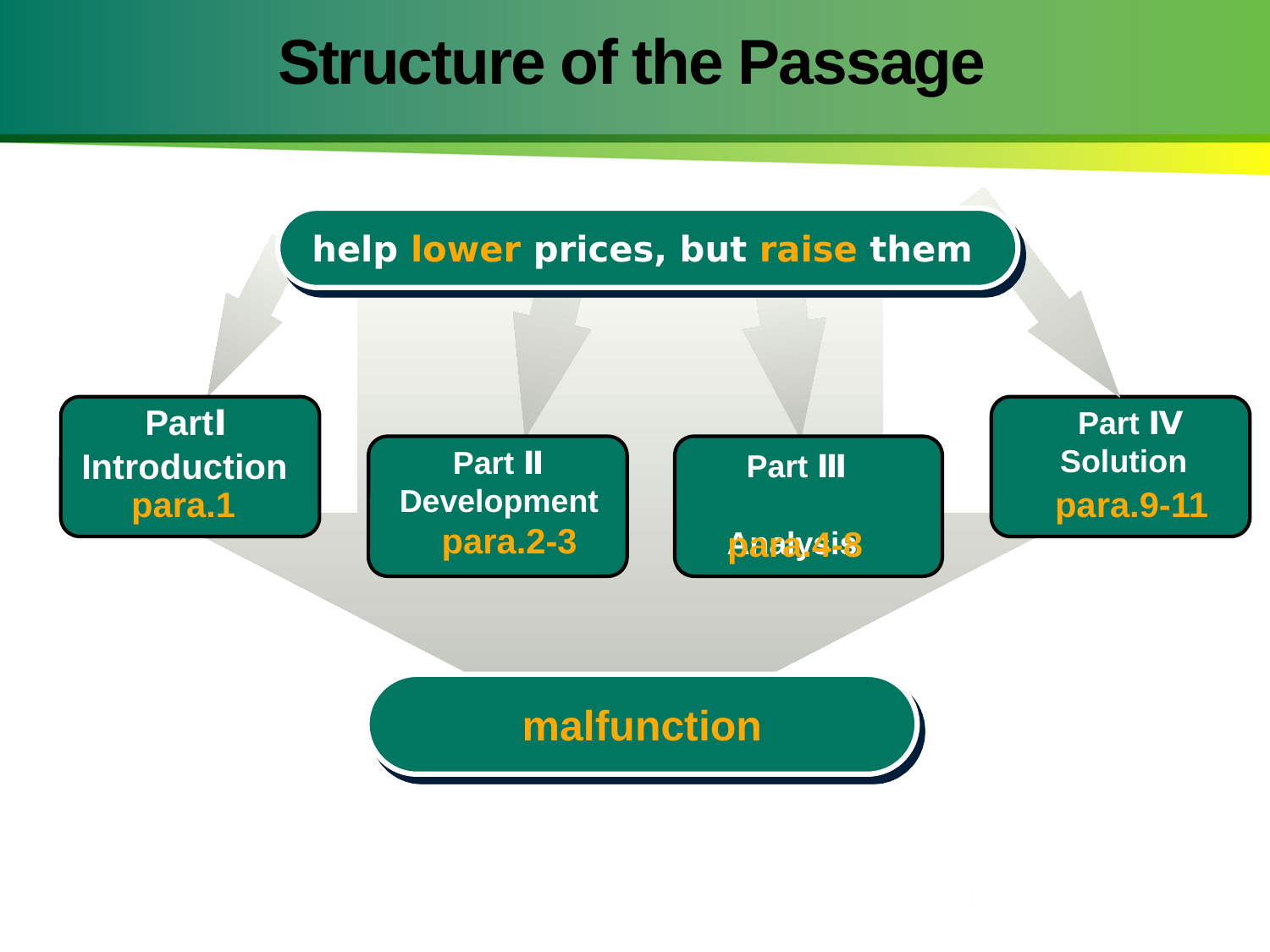

Structure of the Passage

help lower prices, but raise them

       PartⅠ
  Introduction

      Part Ⅳ
    Solution

      Part Ⅱ
Development

  Part Ⅲ                             Analysis
 para.1
para.9-11
 para.2-3
para.4-8
malfunction